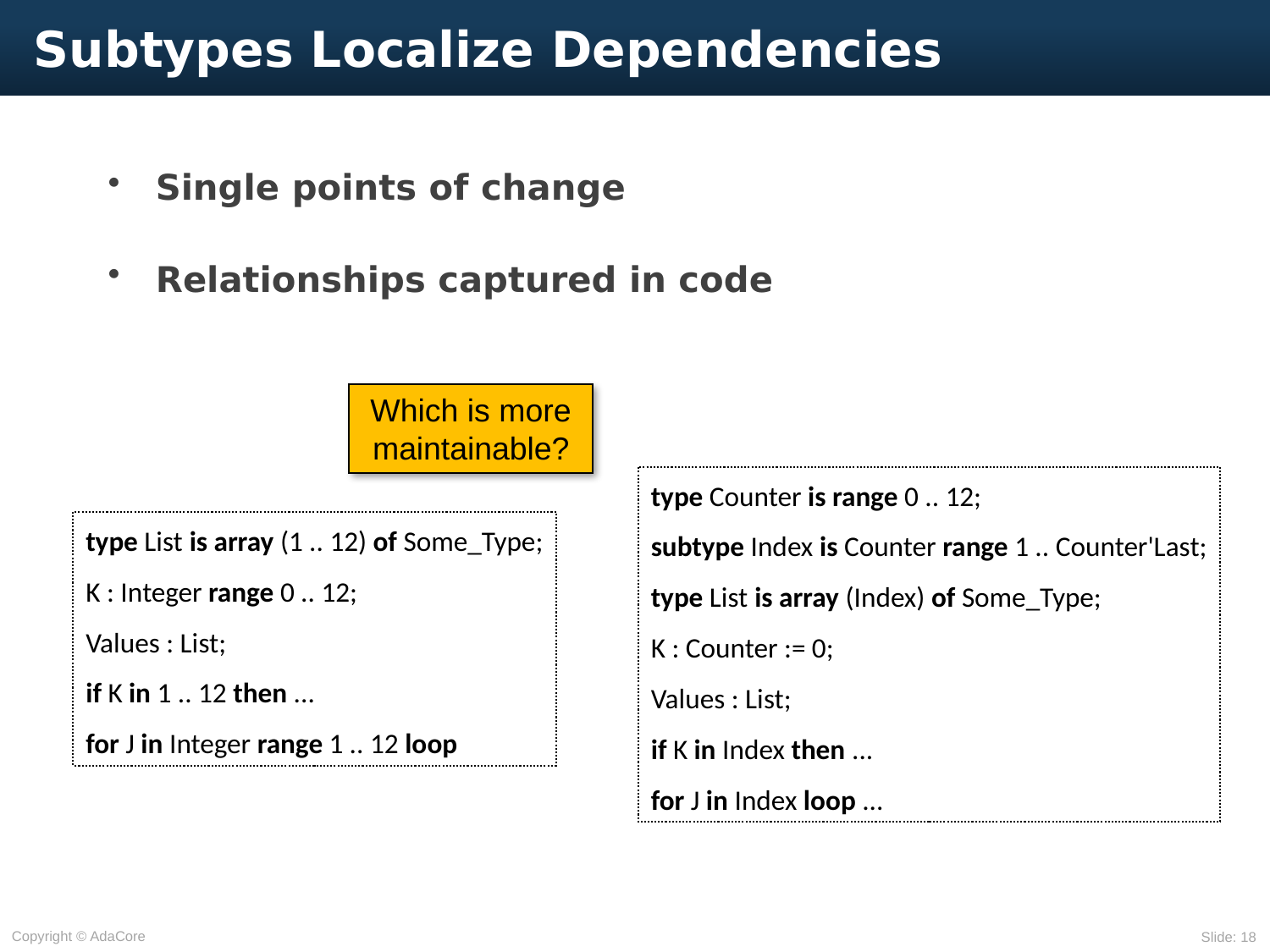

# Subtypes Localize Dependencies
Single points of change
Relationships captured in code
Which is more maintainable?
type Counter is range 0 .. 12;
subtype Index is Counter range 1 .. Counter'Last;
type List is array (Index) of Some_Type;
K : Counter := 0;
Values : List;
if K in Index then ...
for J in Index loop ...
type List is array (1 .. 12) of Some_Type;
K : Integer range 0 .. 12;
Values : List;
if K in 1 .. 12 then ...
for J in Integer range 1 .. 12 loop